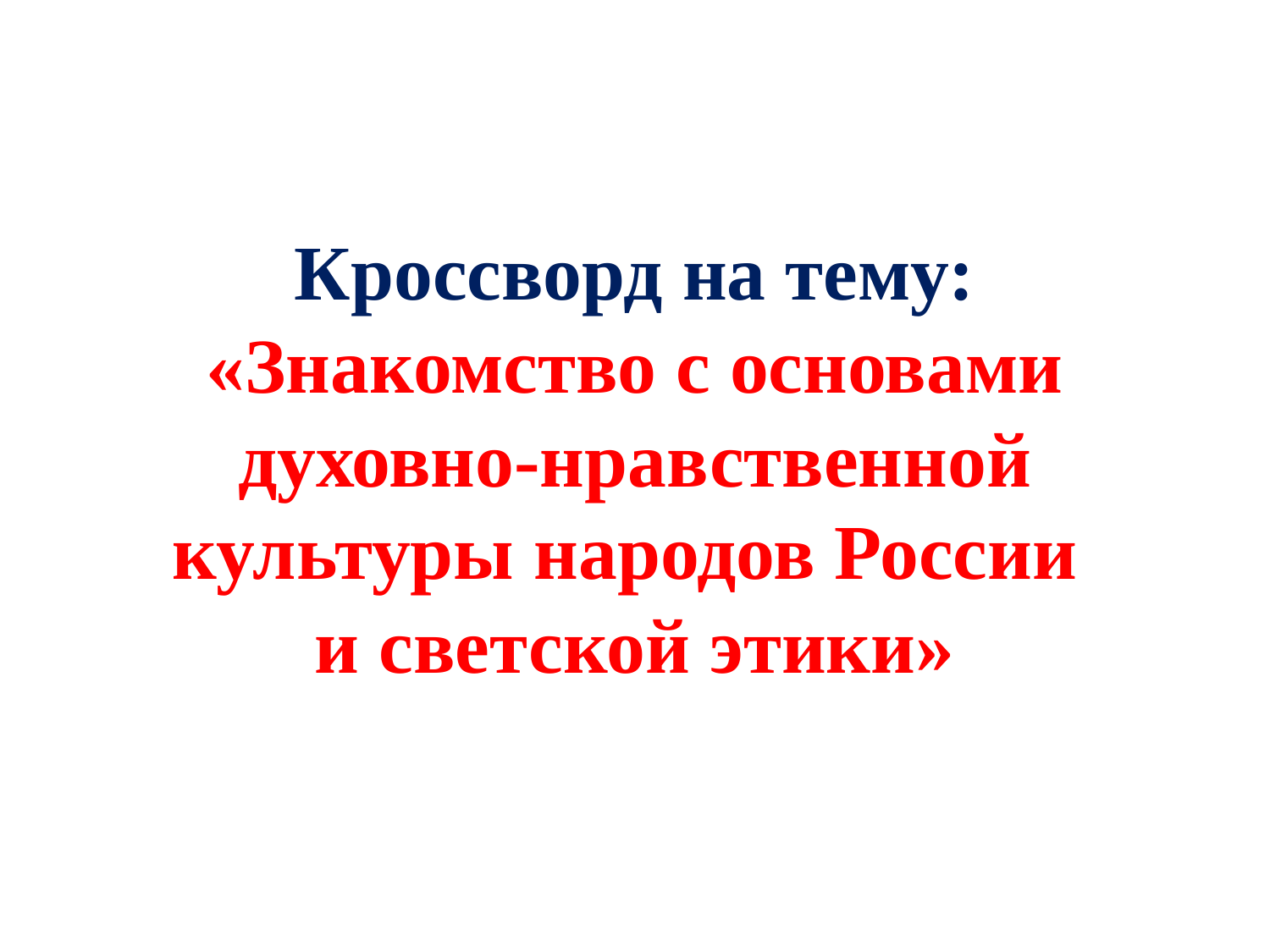

# Кроссворд на тему: «Знакомство с основами духовно-нравственной культуры народов России и светской этики»